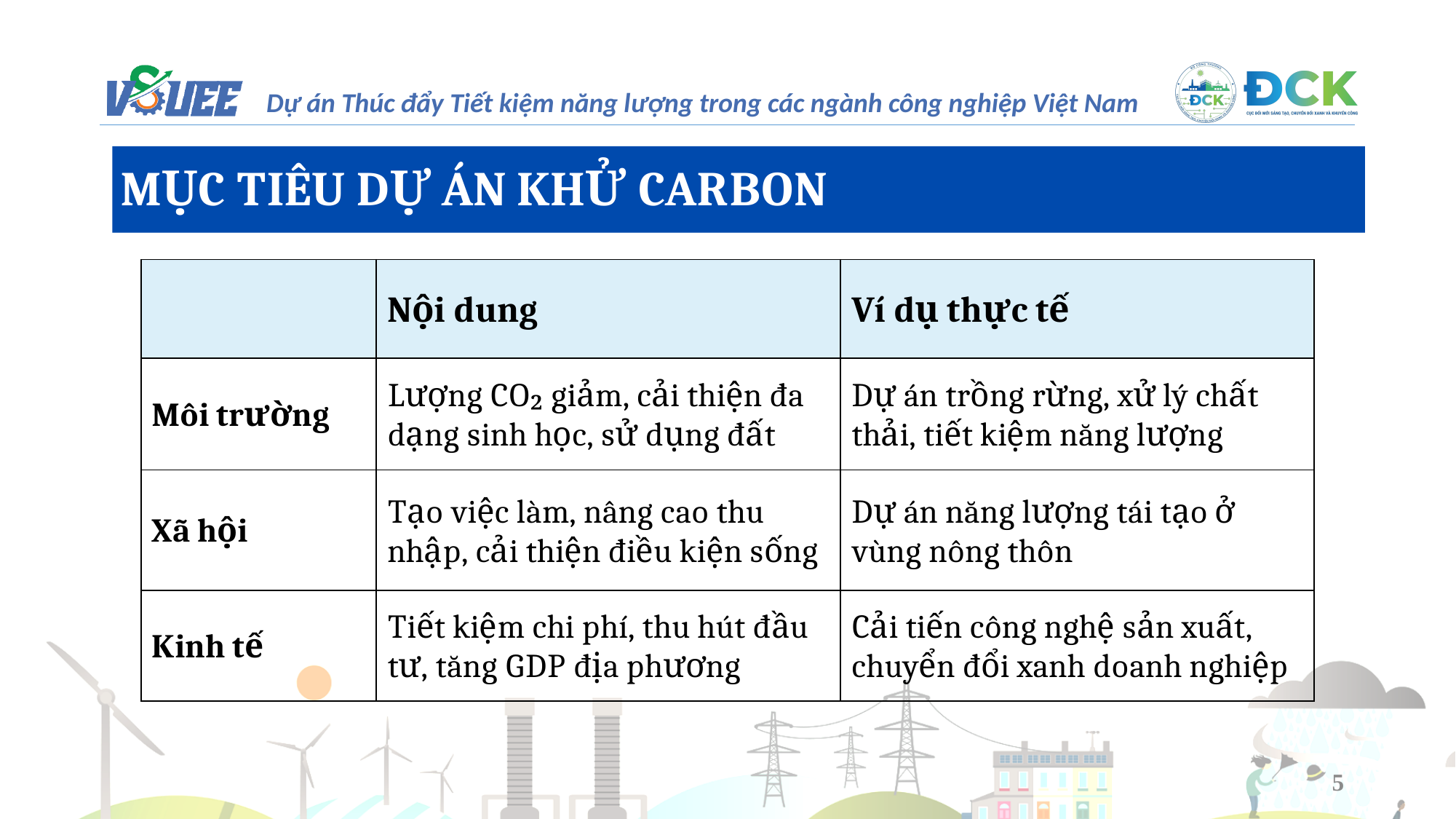

MỤC TIÊU DỰ ÁN KHỬ CARBON
|  | Nội dung | Ví dụ thực tế |
| --- | --- | --- |
| Môi trường | Lượng CO₂ giảm, cải thiện đa dạng sinh học, sử dụng đất | Dự án trồng rừng, xử lý chất thải, tiết kiệm năng lượng |
| Xã hội | Tạo việc làm, nâng cao thu nhập, cải thiện điều kiện sống | Dự án năng lượng tái tạo ở vùng nông thôn |
| Kinh tế | Tiết kiệm chi phí, thu hút đầu tư, tăng GDP địa phương | Cải tiến công nghệ sản xuất, chuyển đổi xanh doanh nghiệp |
5